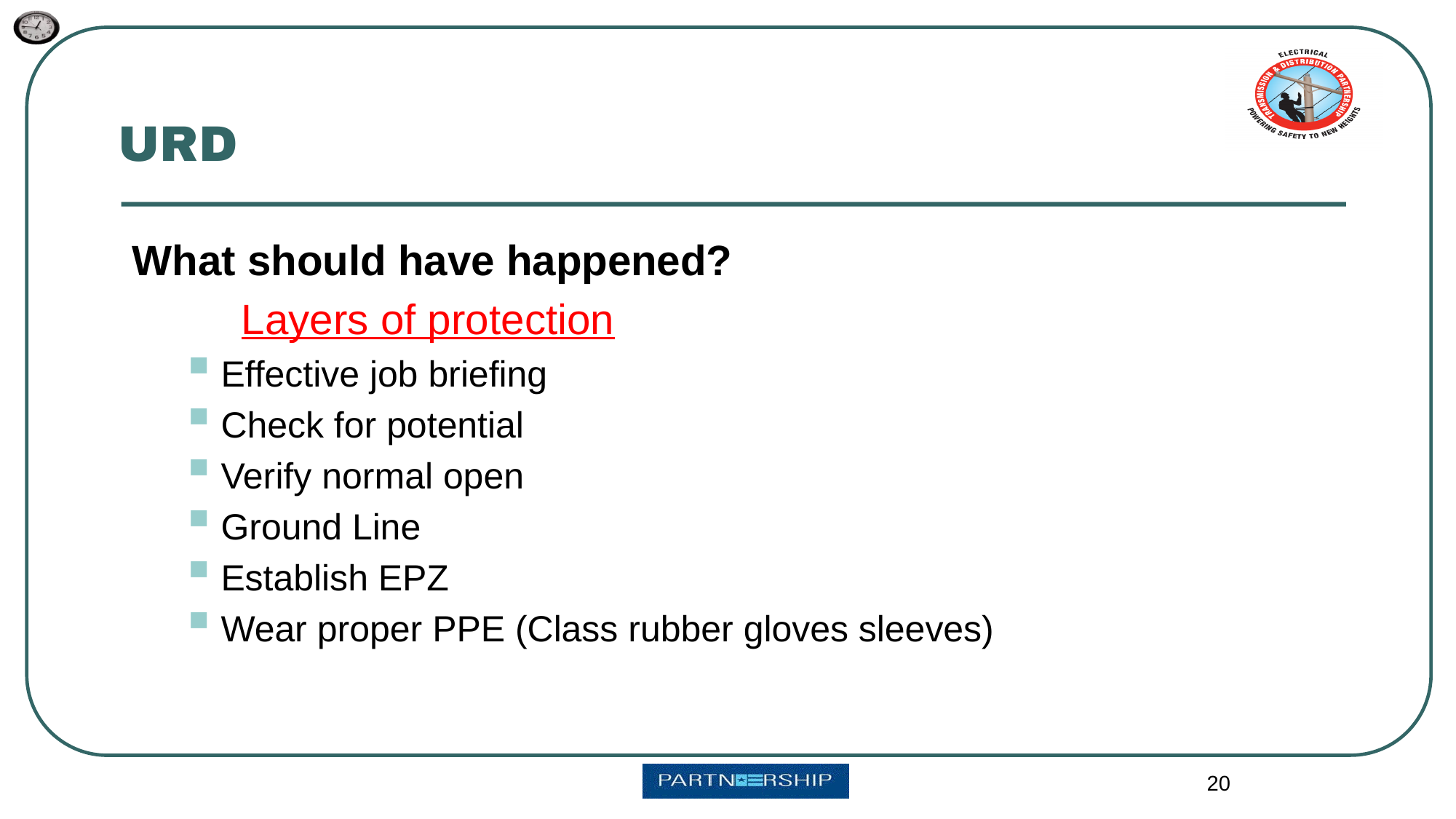

URD
What should have happened?
	Layers of protection
Effective job briefing
Check for potential
Verify normal open
Ground Line
Establish EPZ
Wear proper PPE (Class rubber gloves sleeves)

20